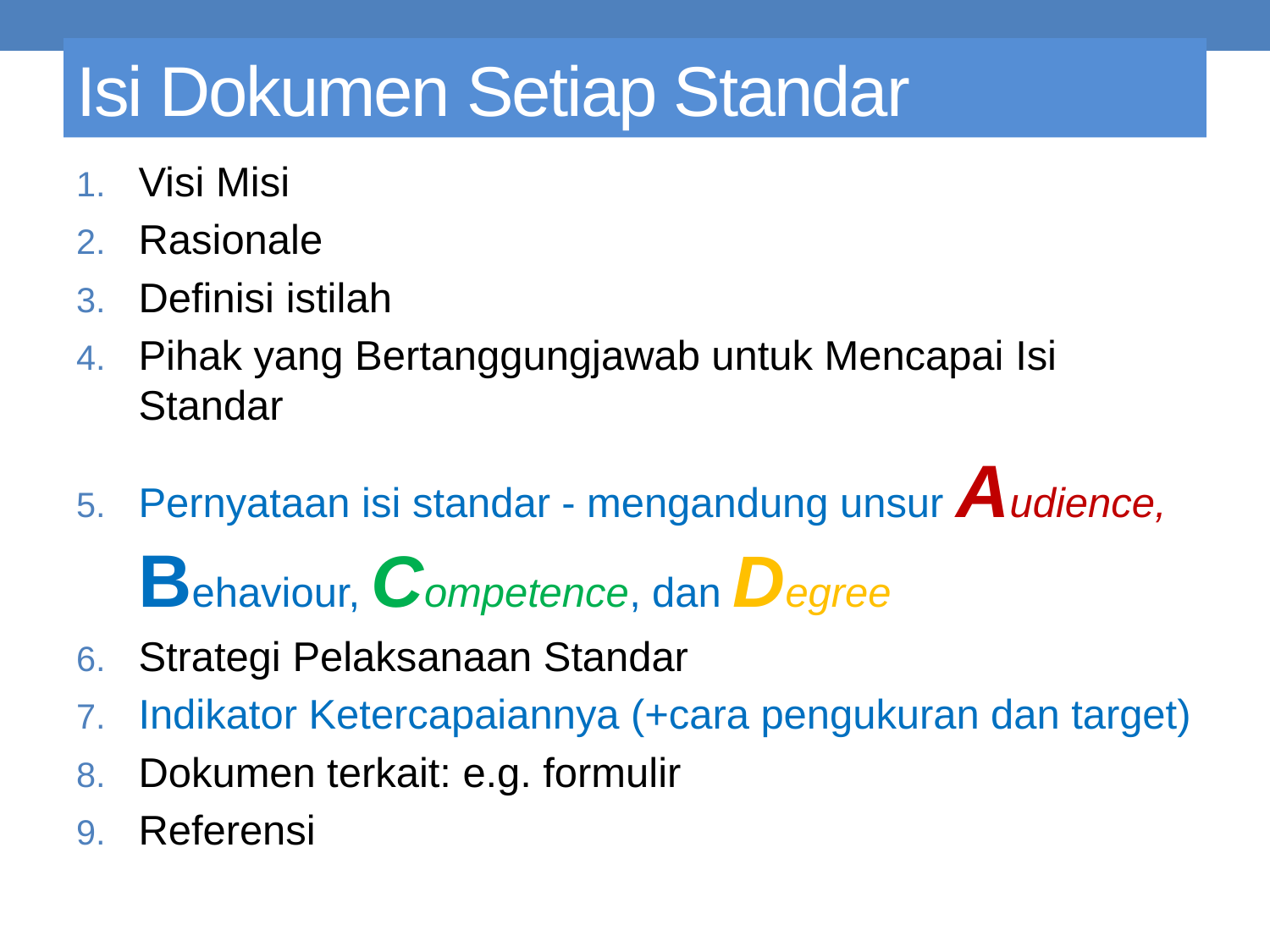

# Isi Dokumen Setiap Standar
Visi Misi
Rasionale
Definisi istilah
Pihak yang Bertanggungjawab untuk Mencapai Isi Standar
Pernyataan isi standar - mengandung unsur Audience, Behaviour, Competence, dan Degree
Strategi Pelaksanaan Standar
Indikator Ketercapaiannya (+cara pengukuran dan target)
Dokumen terkait: e.g. formulir
Referensi